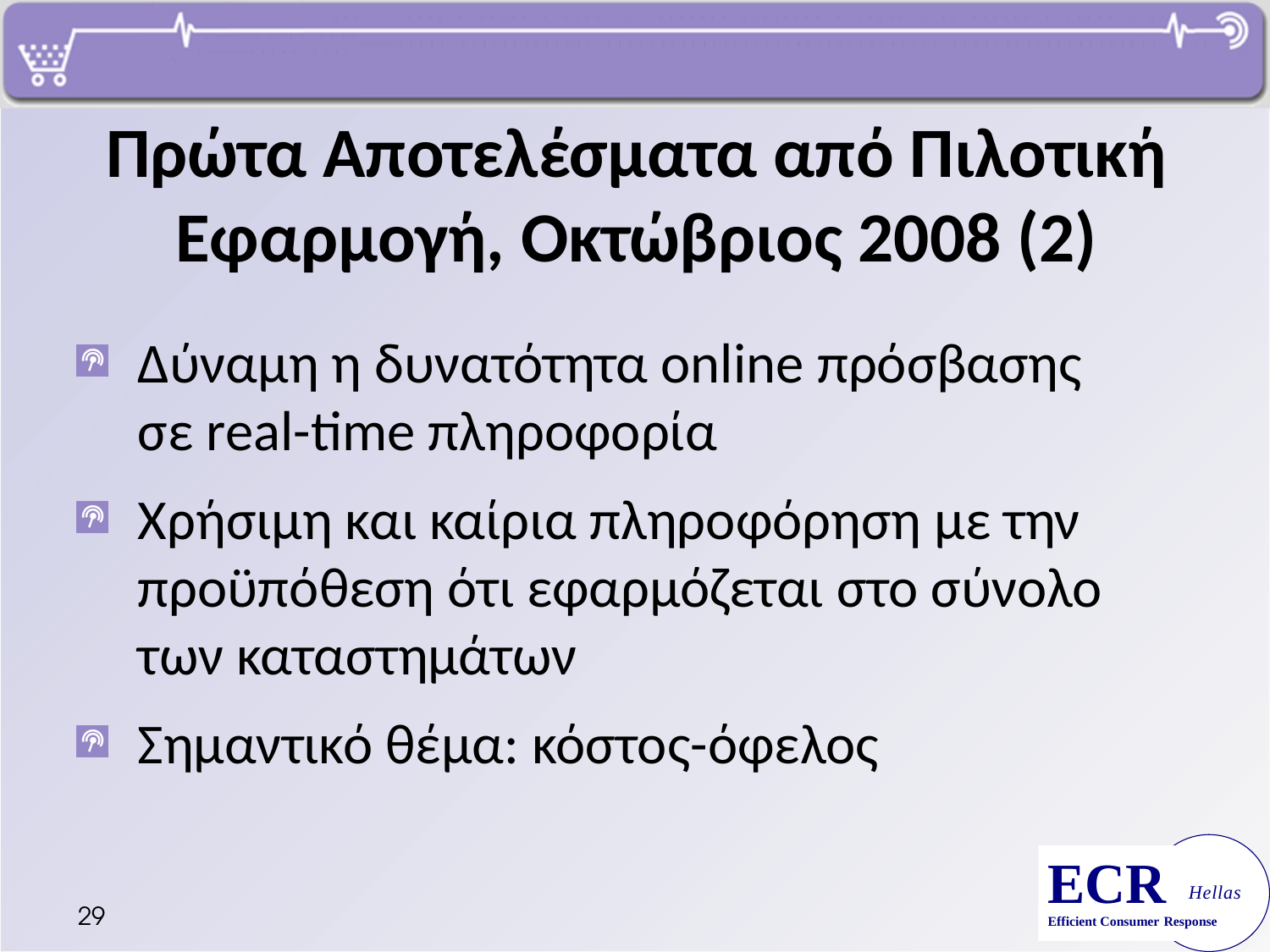

# Πρώτα Αποτελέσματα από Πιλοτική Εφαρμογή, Οκτώβριος 2008 (2)
Δύναμη η δυνατότητα online πρόσβασης σε real-time πληροφορία
Χρήσιμη και καίρια πληροφόρηση με την προϋπόθεση ότι εφαρμόζεται στο σύνολο των καταστημάτων
Σημαντικό θέμα: κόστος-όφελος

29